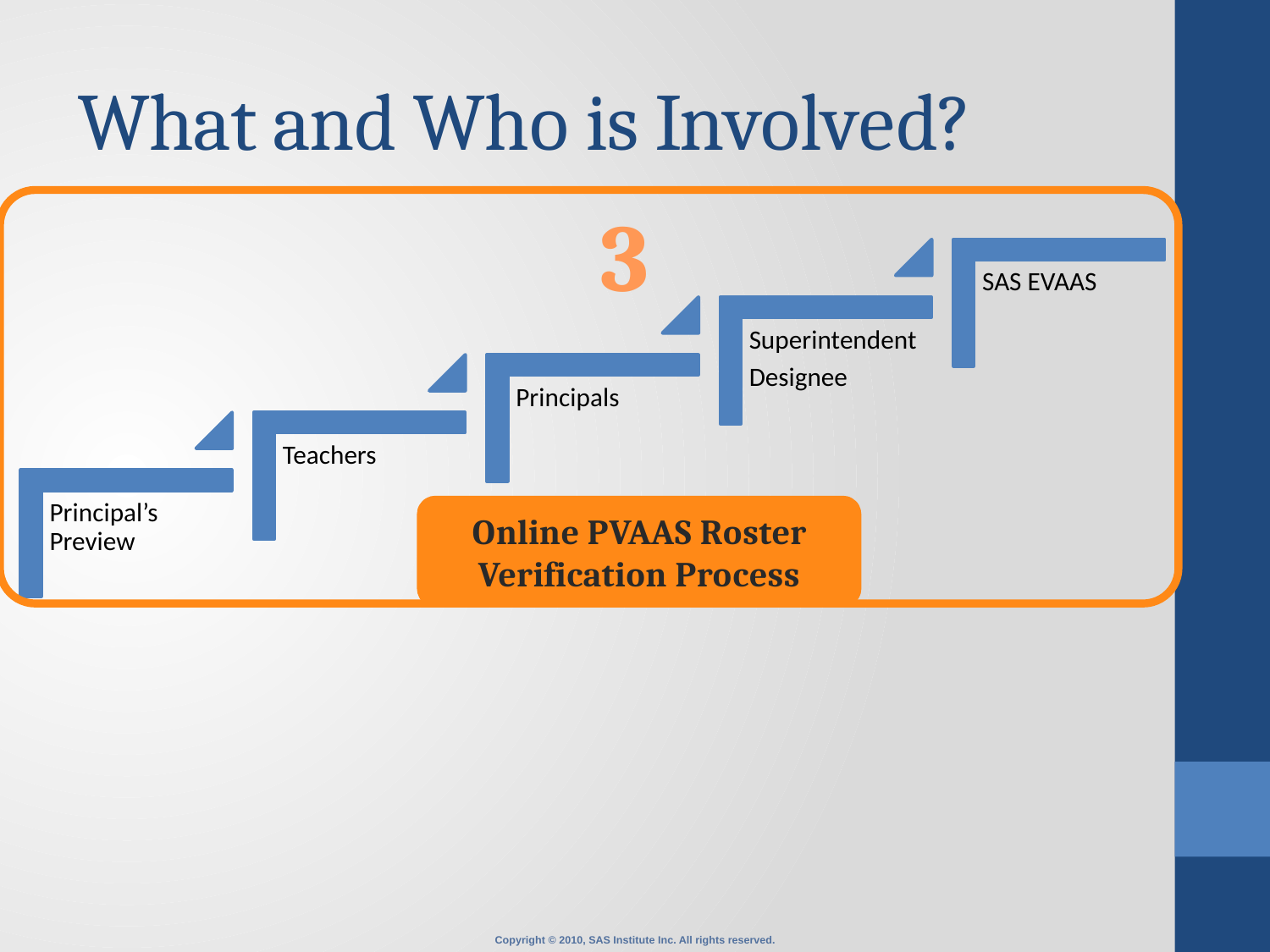

# What and Who is Involved?
Principal’s Preview
Teachers
Principals
Superintendent
Designee
SAS EVAAS

3
Online PVAAS Roster Verification Process